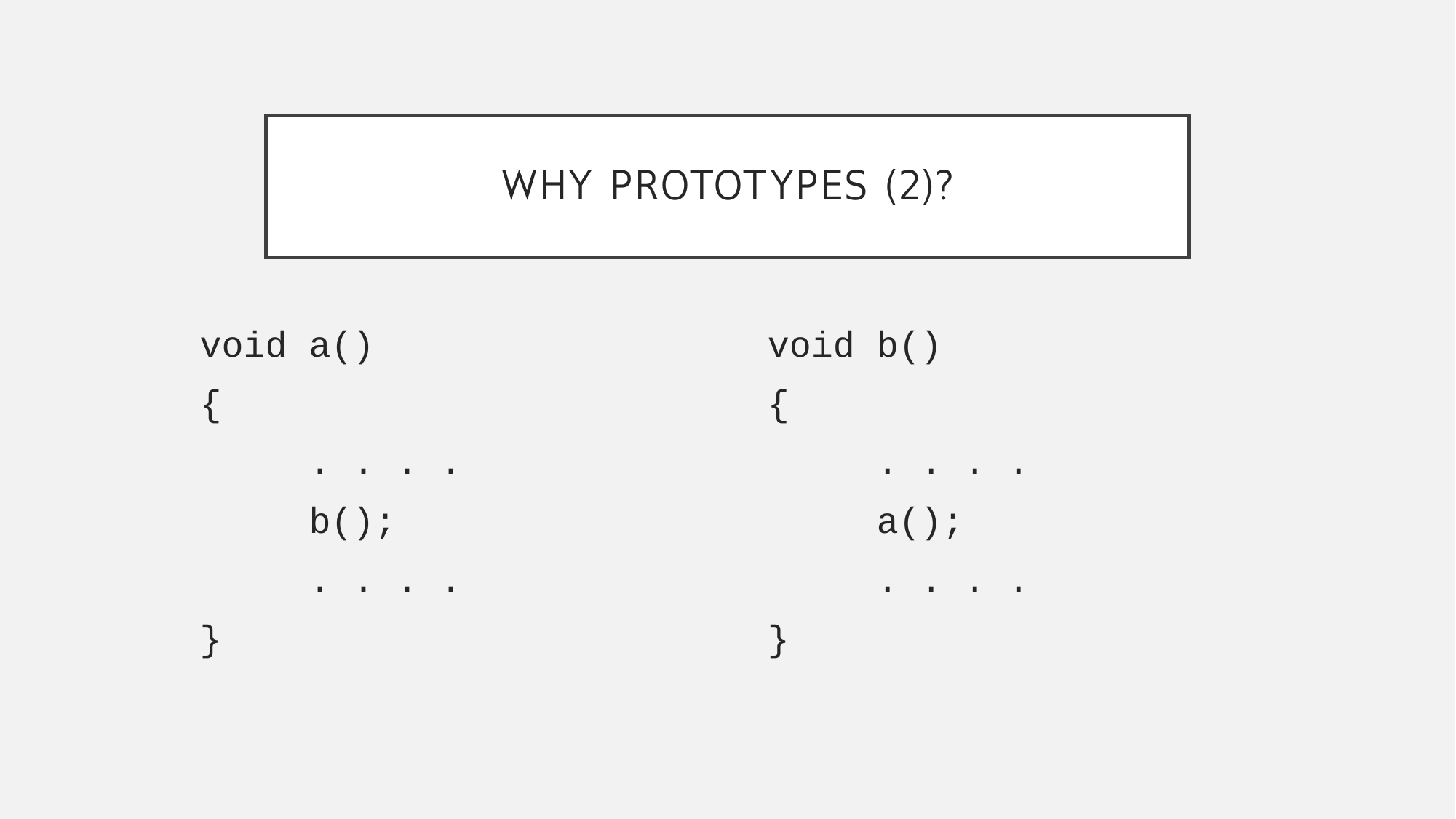

# Why Prototypes (2)?
void a()
{
	. . . .
	b();
	. . . .
}
void b()
{
	. . . .
	a();
	. . . .
}